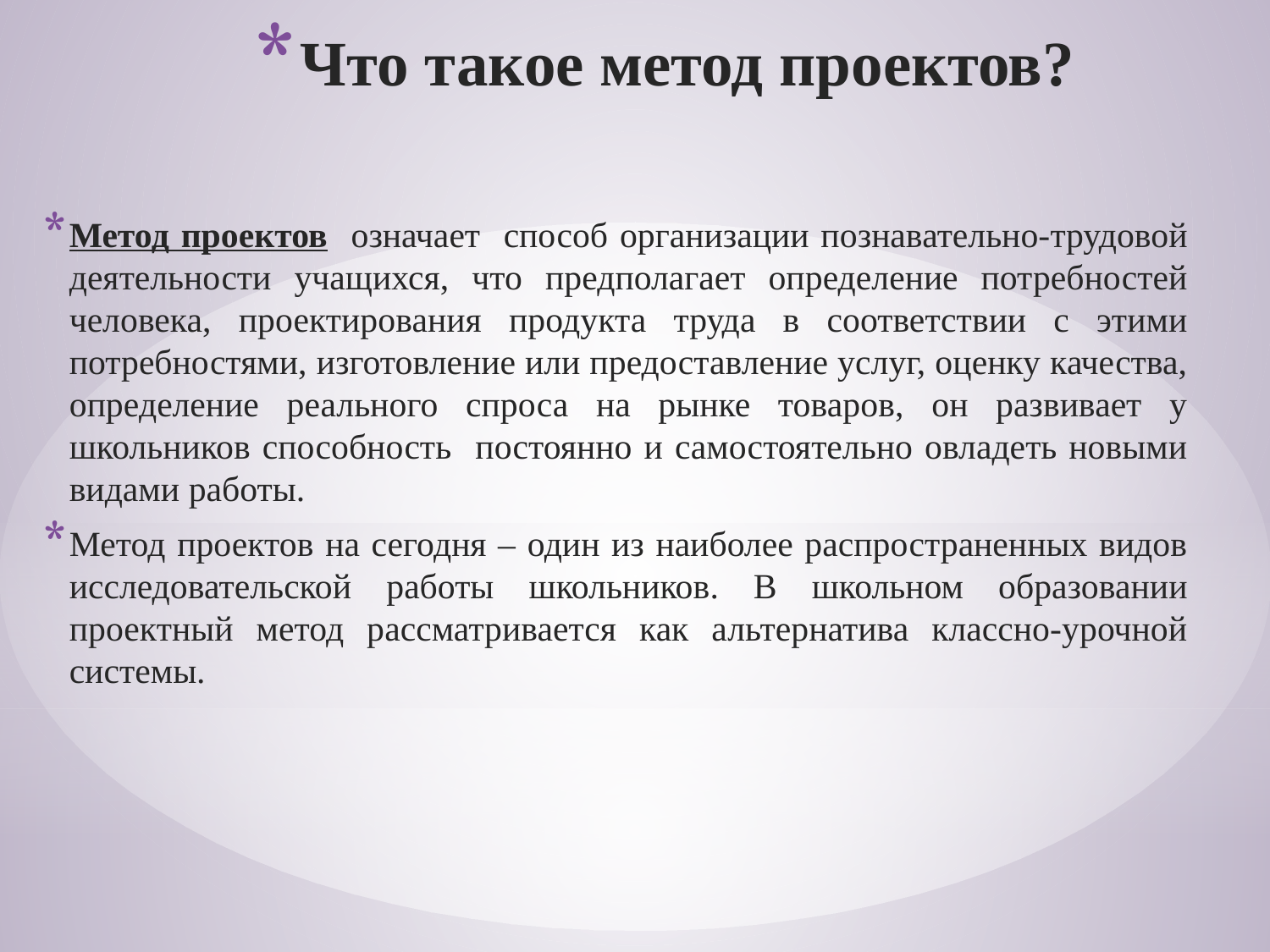

# Что такое метод проектов?
Метод проектов  означает  способ организации познавательно-трудовой деятельности учащихся, что предполагает определение потребностей человека, проектирования продукта труда в соответствии с этими потребностями, изготовление или предоставление услуг, оценку качества, определение реального спроса на рынке товаров, он развивает у школьников способность  постоянно и самостоятельно овладеть новыми видами работы.
Метод проектов на сегодня – один из наиболее распространенных видов исследовательской работы школьников. В школьном образовании проектный метод рассматривается как альтернатива классно-урочной системы.